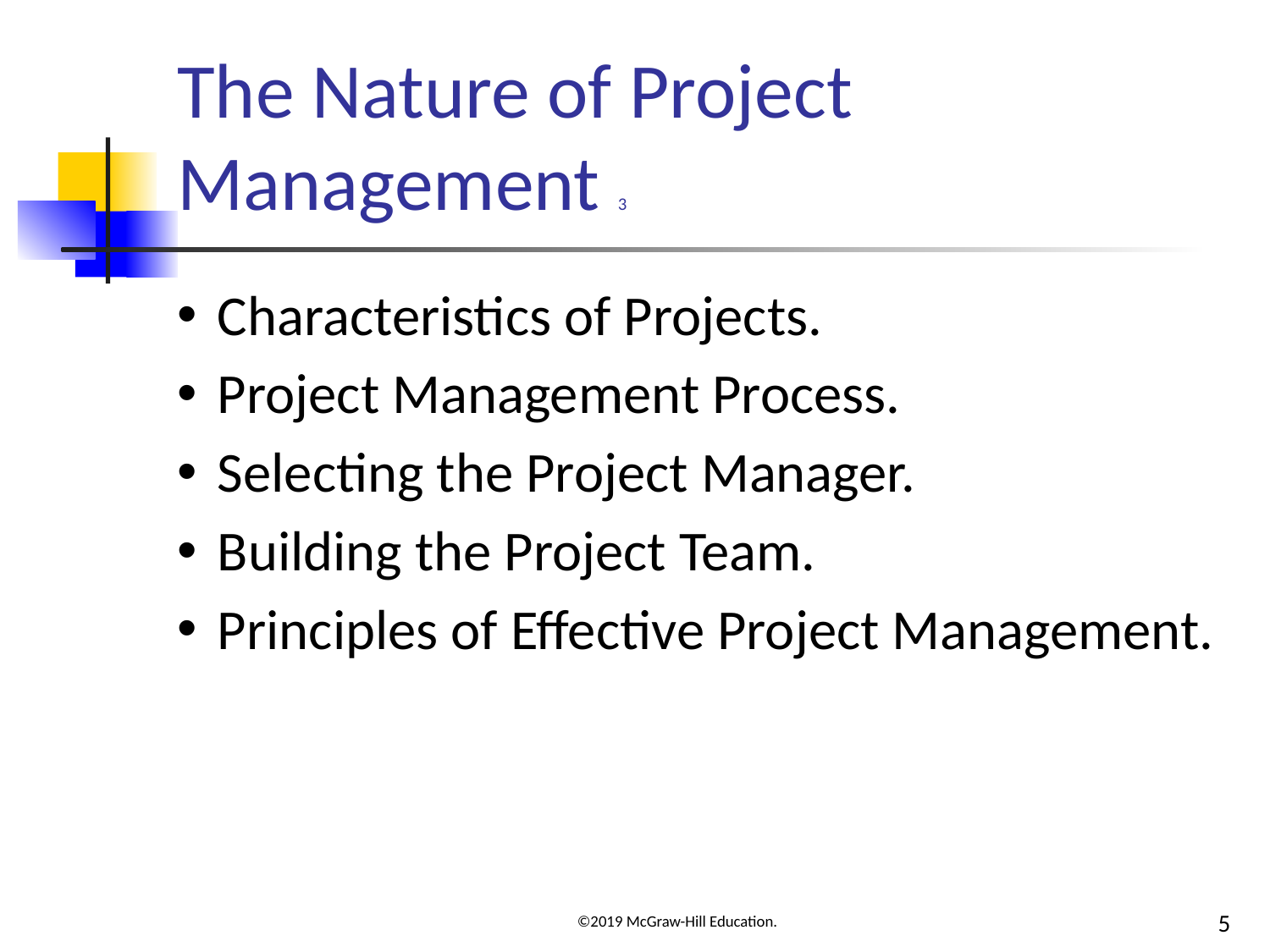

# The Nature of Project Management 3
Characteristics of Projects.
Project Management Process.
Selecting the Project Manager.
Building the Project Team.
Principles of Effective Project Management.